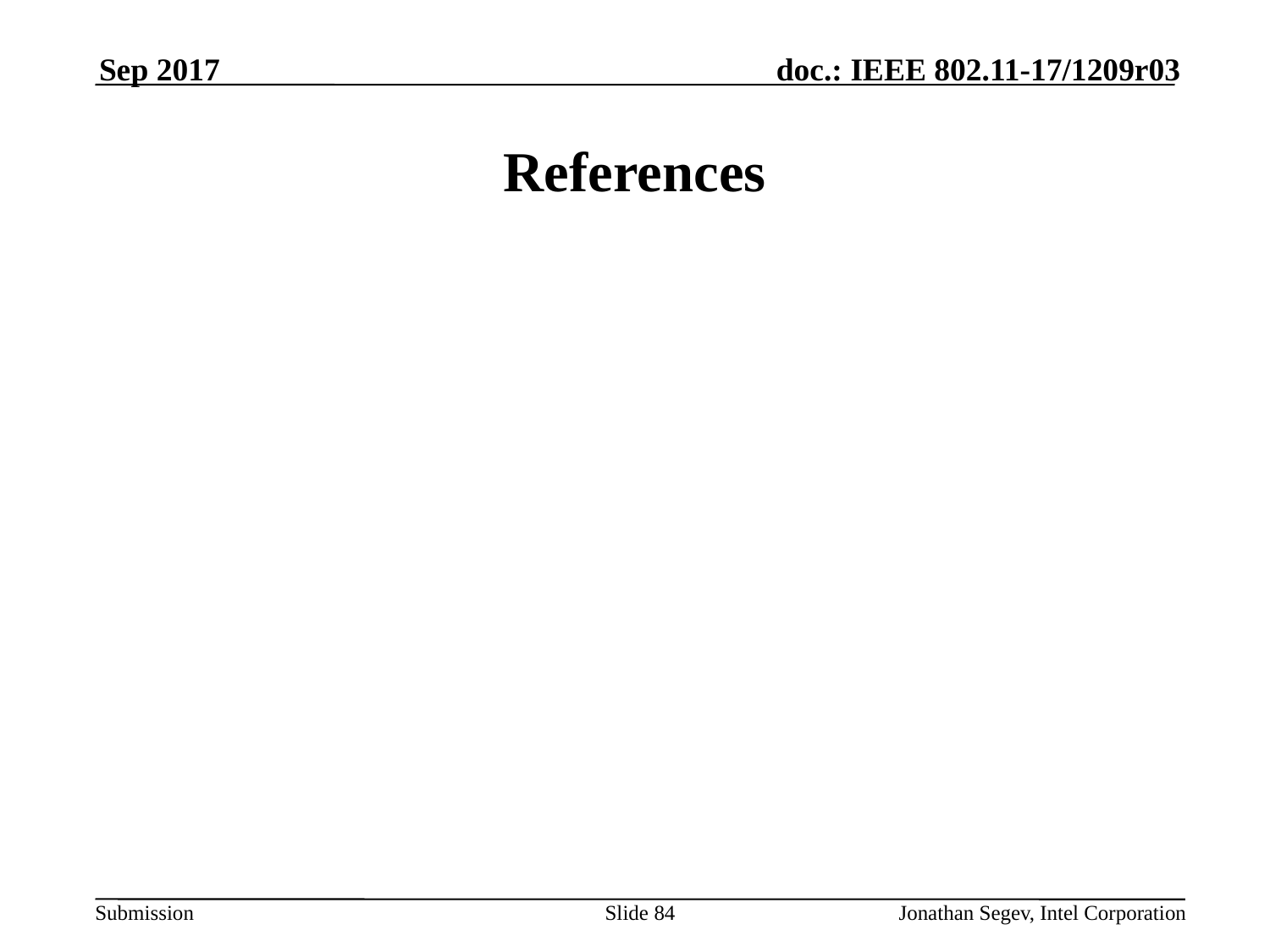

Sep 2017
# References

Slide 84
Jonathan Segev, Intel Corporation